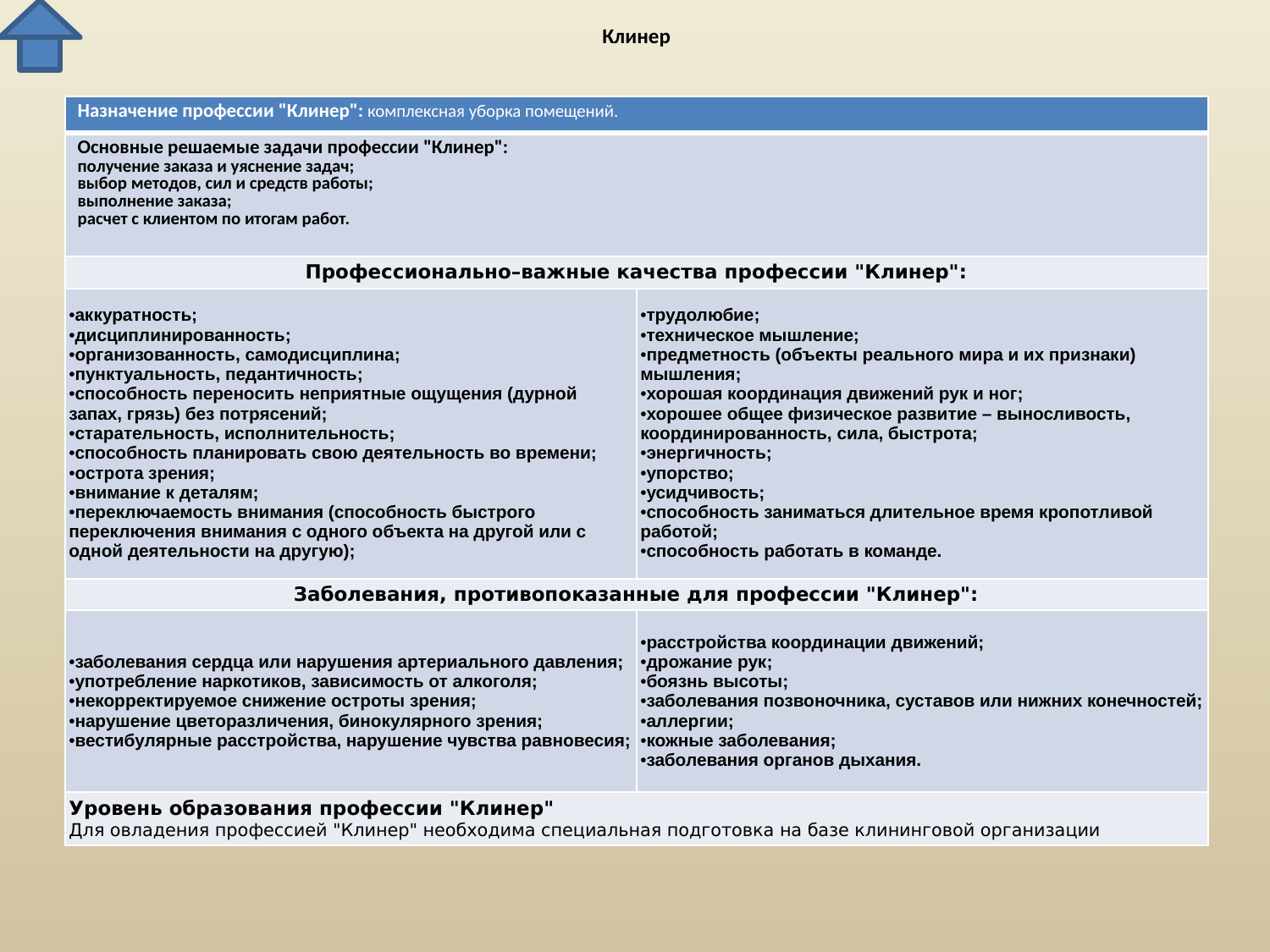

# Клинер
| Назначение профессии "Клинер": комплексная уборка помещений. |  |
| --- | --- |
| Основные решаемые задачи профессии "Клинер": получение заказа и уяснение задач; выбор методов, сил и средств работы; выполнение заказа; расчет с клиентом по итогам работ. |  |
| Профессионально–важные качества профессии "Клинер": |  |
| аккуратность; дисциплинированность; организованность, самодисциплина; пунктуальность, педантичность; способность переносить неприятные ощущения (дурной запах, грязь) без потрясений; старательность, исполнительность; способность планировать свою деятельность во времени; острота зрения; внимание к деталям; переключаемость внимания (способность быстрого переключения внимания с одного объекта на другой или с одной деятельности на другую); | трудолюбие; техническое мышление; предметность (объекты реального мира и их признаки) мышления; хорошая координация движений рук и ног; хорошее общее физическое развитие – выносливость, координированность, сила, быстрота; энергичность; упорство; усидчивость; способность заниматься длительное время кропотливой работой; способность работать в команде. |
| Заболевания, противопоказанные для профессии "Клинер": |  |
| заболевания сердца или нарушения артериального давления; употребление наркотиков, зависимость от алкоголя; некорректируемое снижение остроты зрения; нарушение цветоразличения, бинокулярного зрения; вестибулярные расстройства, нарушение чувства равновесия; | расстройства координации движений; дрожание рук; боязнь высоты; заболевания позвоночника, суставов или нижних конечностей; аллергии; кожные заболевания; заболевания органов дыхания. |
| Уровень образования профессии "Клинер" Для овладения профессией "Клинер" необходима специальная подготовка на базе клининговой организации |  |